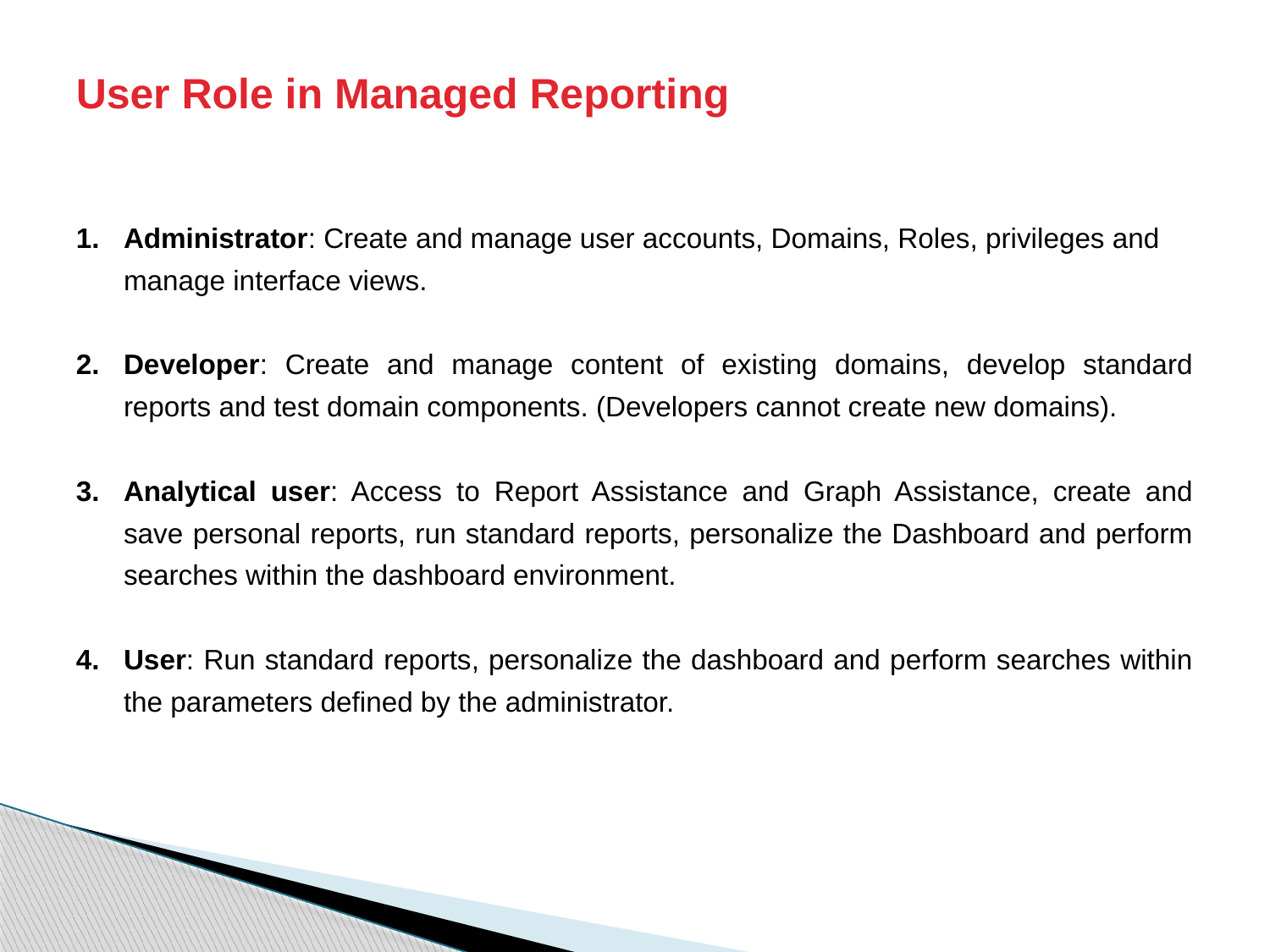

# User Role in Managed Reporting
Administrator: Create and manage user accounts, Domains, Roles, privileges and manage interface views.

Developer: Create and manage content of existing domains, develop standard reports and test domain components. (Developers cannot create new domains).

Analytical user: Access to Report Assistance and Graph Assistance, create and save personal reports, run standard reports, personalize the Dashboard and perform searches within the dashboard environment.

User: Run standard reports, personalize the dashboard and perform searches within the parameters defined by the administrator.

78